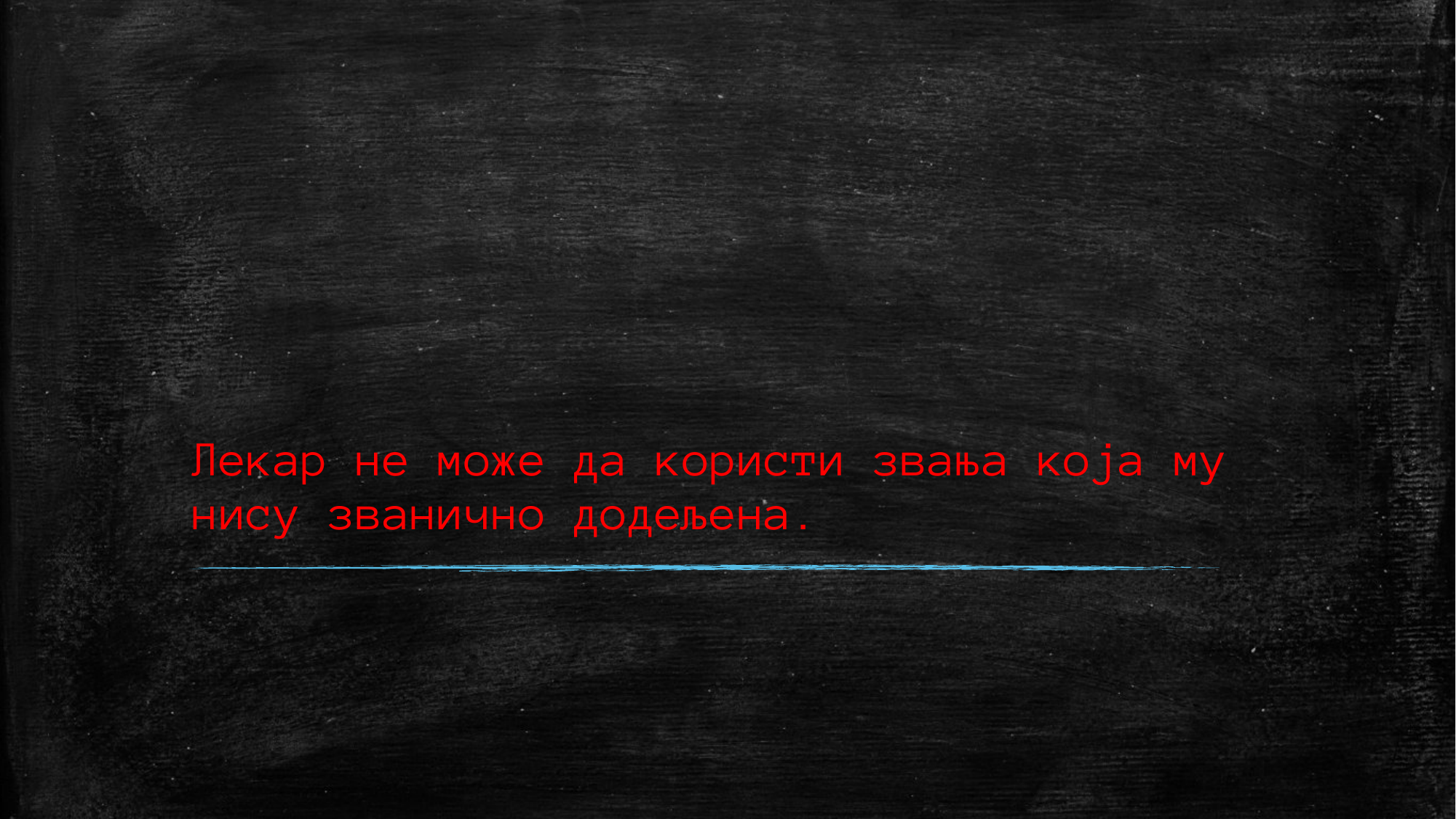

# Лекар не може да користи звања која му нису званично додељена.